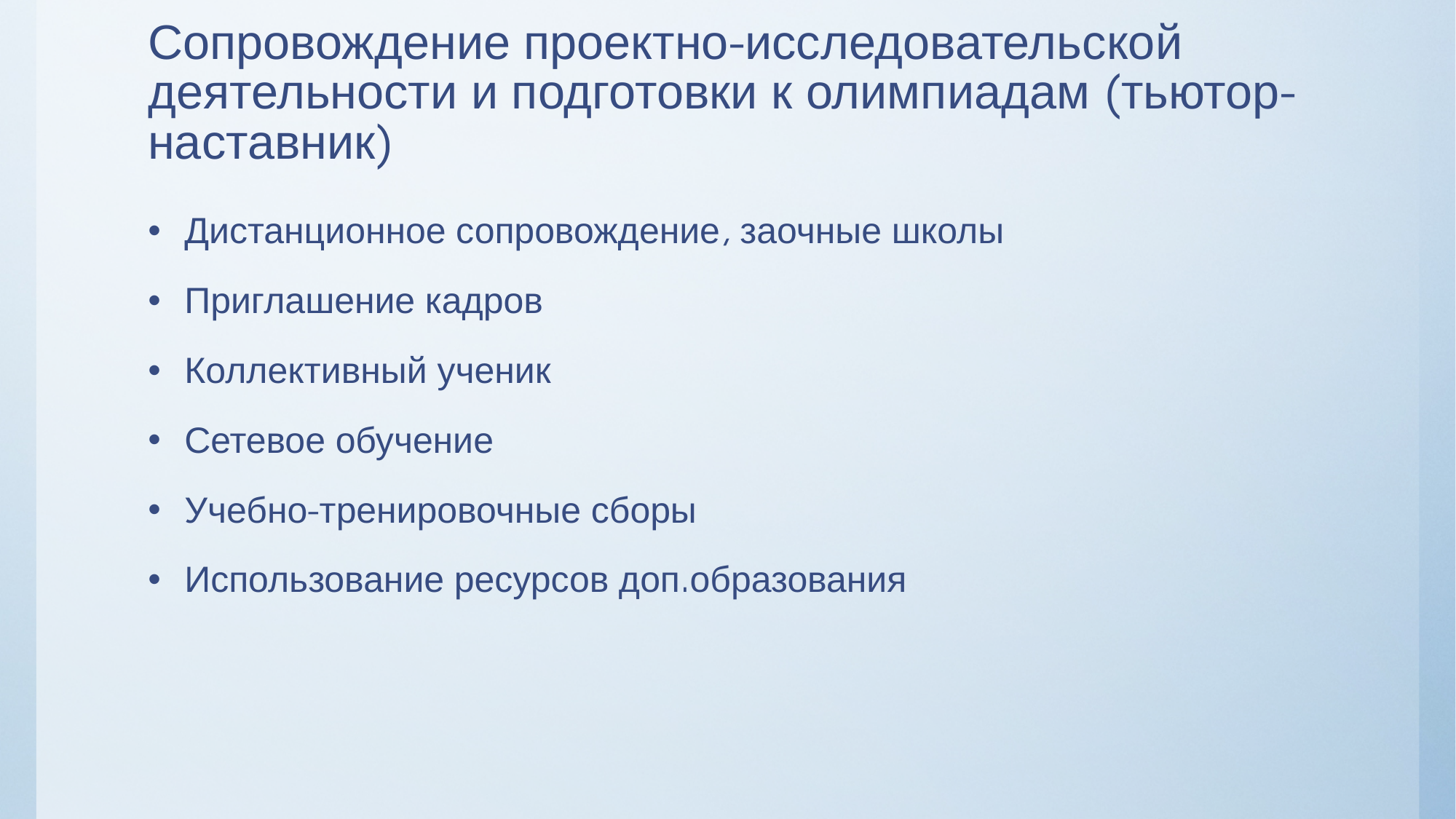

# Сопровождение проектно-исследовательской деятельности и подготовки к олимпиадам (тьютор-наставник)
Дистанционное сопровождение, заочные школы
Приглашение кадров
Коллективный ученик
Сетевое обучение
Учебно-тренировочные сборы
Использование ресурсов доп.образования